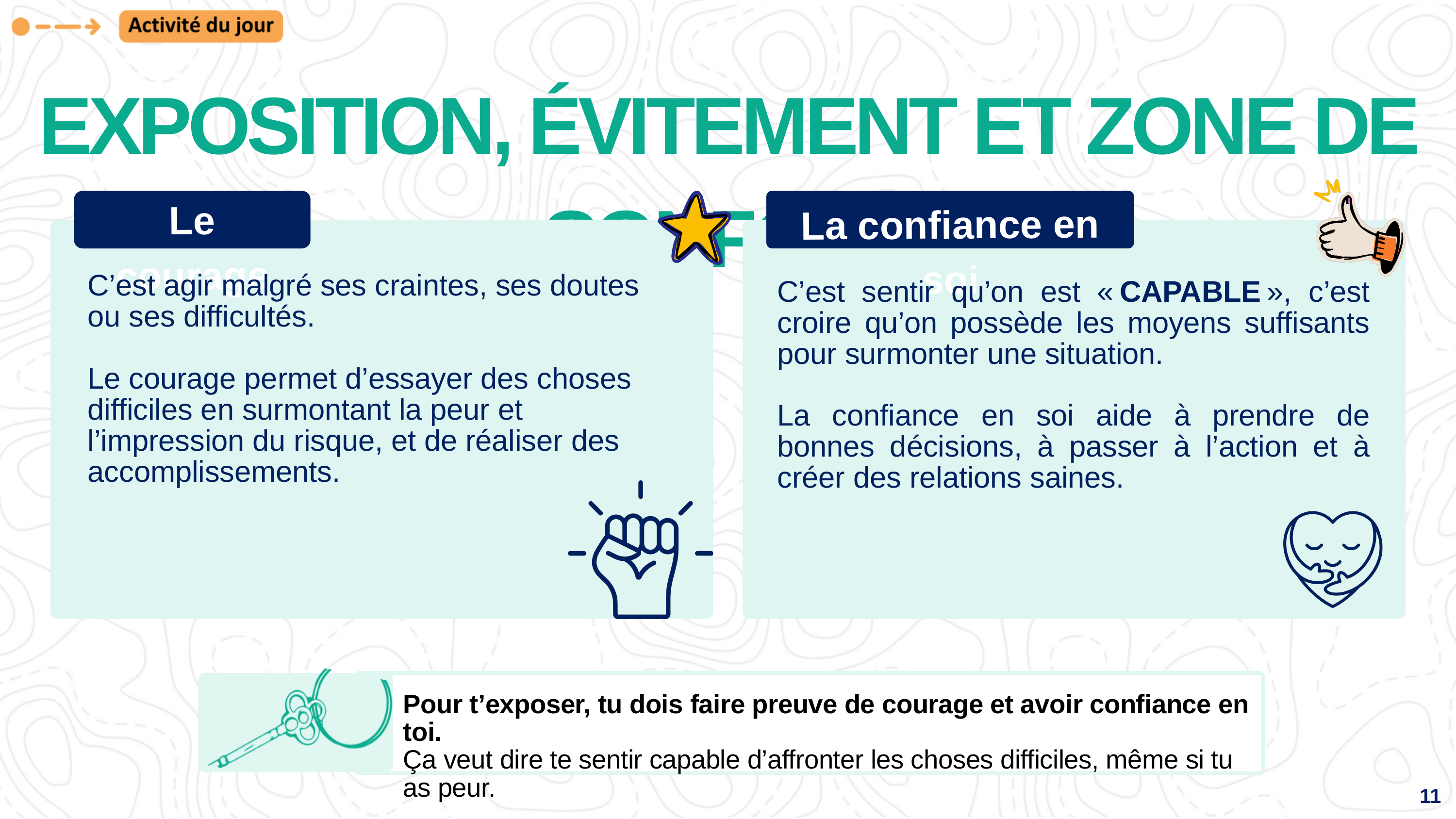

EXPOSITION, ÉVITEMENT ET ZONE DE CONFORT

La confiance en soi
C’est sentir qu’on est « CAPABLE », c’est croire qu’on possède les moyens suffisants pour surmonter une situation.

La confiance en soi aide à prendre de bonnes décisions, à passer à l’action et à créer des relations saines.

Le courage
C’est agir malgré ses craintes, ses doutes ou ses difficultés.

Le courage permet d’essayer des choses difficiles en surmontant la peur et l’impression du risque, et de réaliser des accomplissements.

Pour t’exposer, tu dois faire preuve de courage et avoir confiance en toi.
Ça veut dire te sentir capable d’affronter les choses difficiles, même si tu as peur.
11